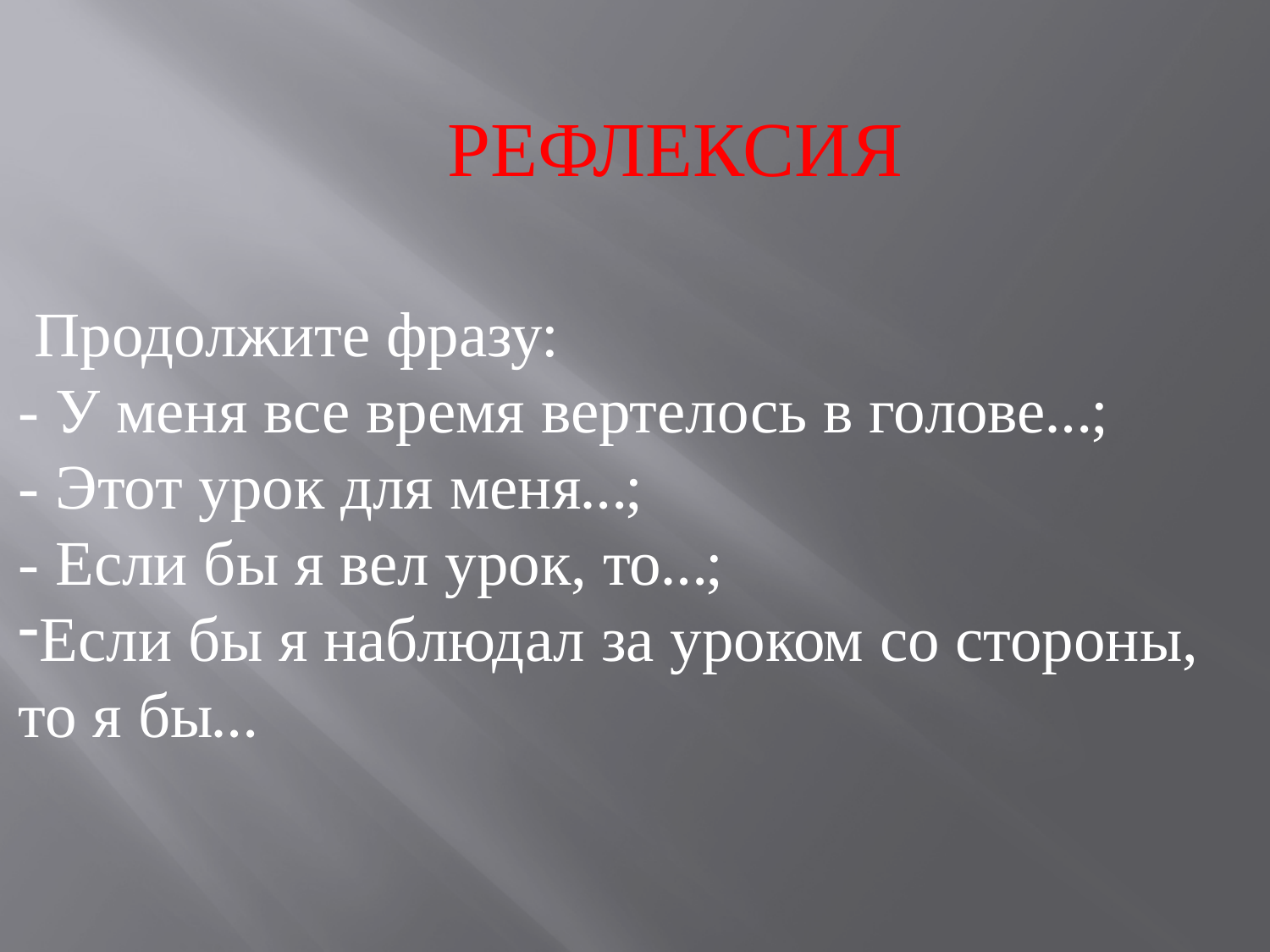

РЕФЛЕКСИЯ

 Продолжите фразу:
- У меня все время вертелось в голове…;
- Этот урок для меня…;
- Если бы я вел урок, то…;
Если бы я наблюдал за уроком со стороны,
то я бы…